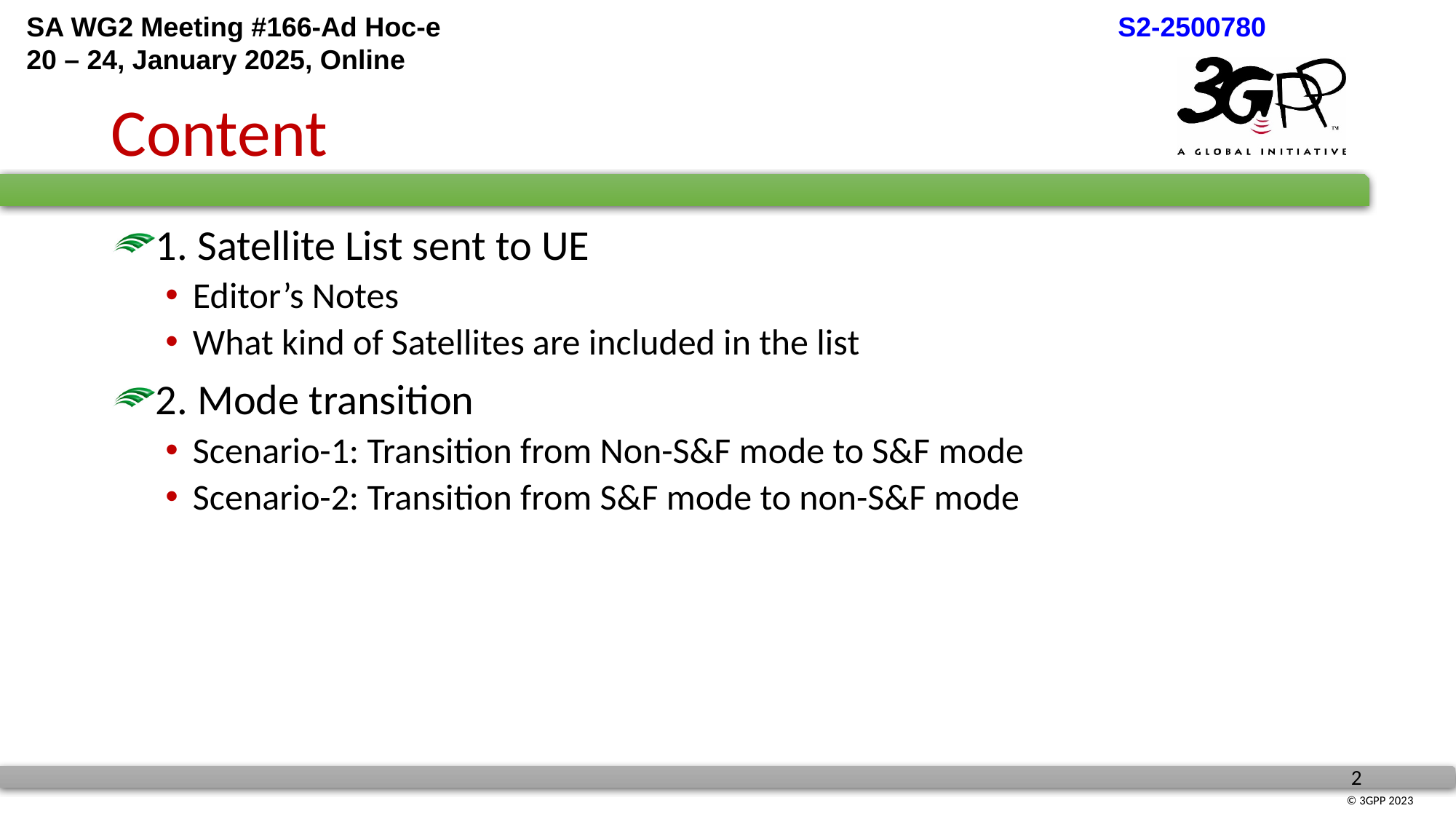

# Content
1. Satellite List sent to UE
Editor’s Notes
What kind of Satellites are included in the list
2. Mode transition
Scenario-1: Transition from Non-S&F mode to S&F mode
Scenario-2: Transition from S&F mode to non-S&F mode